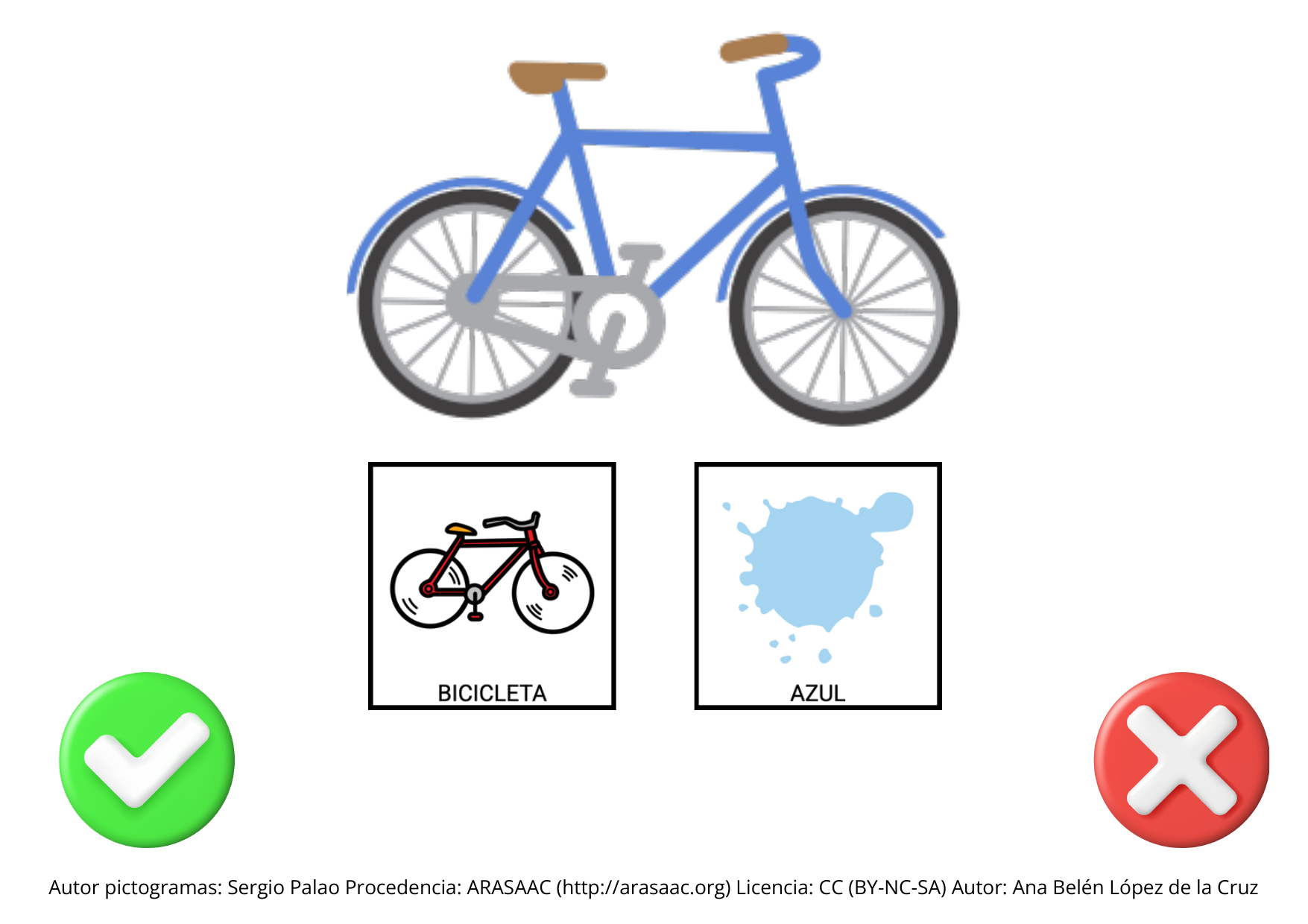

Autor pictogramas: Sergio Palao Procedencia: ARASAAC (http://arasaac.org) Licencia: CC (BY-NC-SA) Autor: Ana Belén López de la Cruz